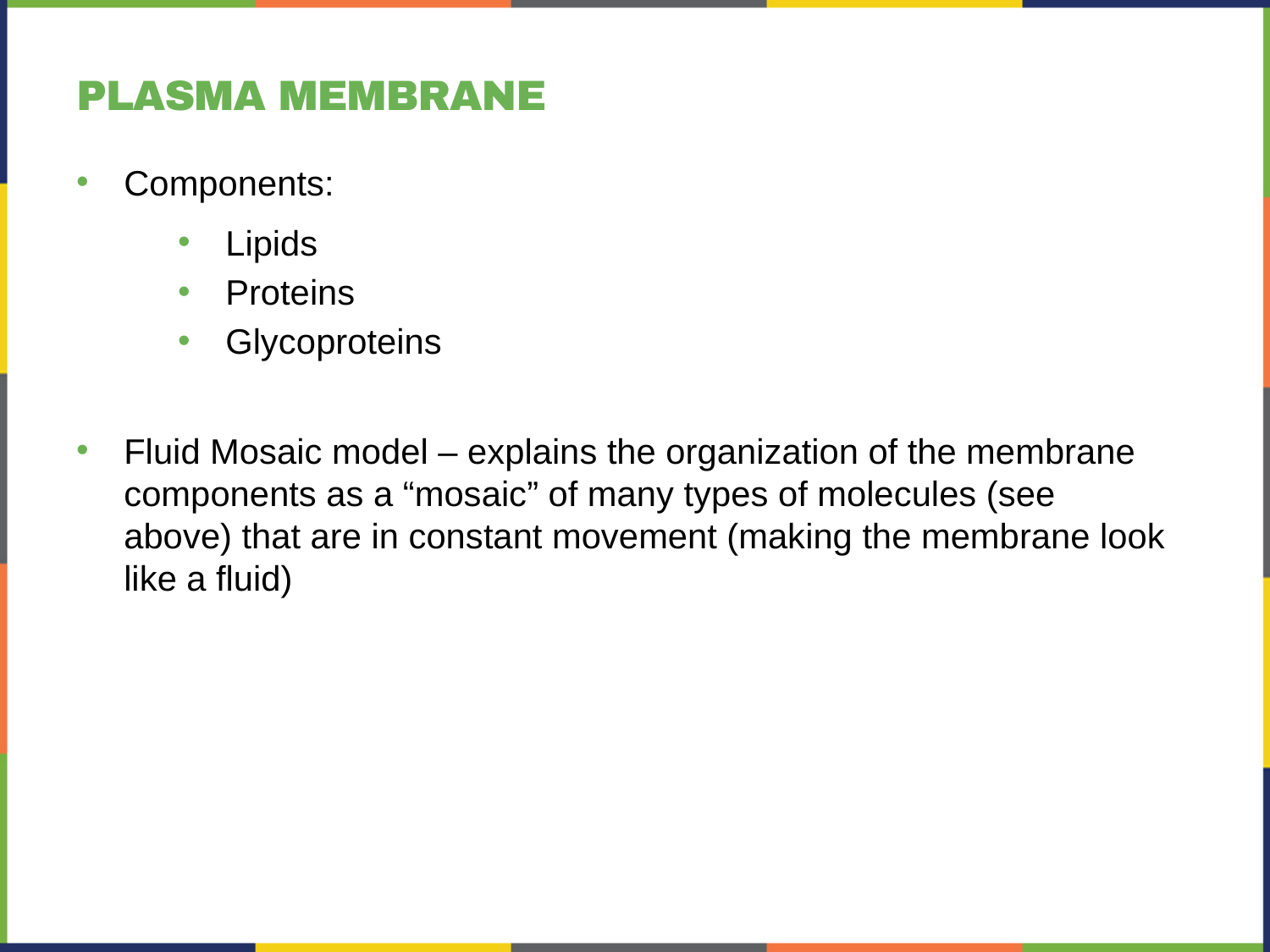

# Plasma membrane
Components:
Lipids
Proteins
Glycoproteins

Fluid Mosaic model – explains the organization of the membrane components as a “mosaic” of many types of molecules (see above) that are in constant movement (making the membrane look like a fluid)